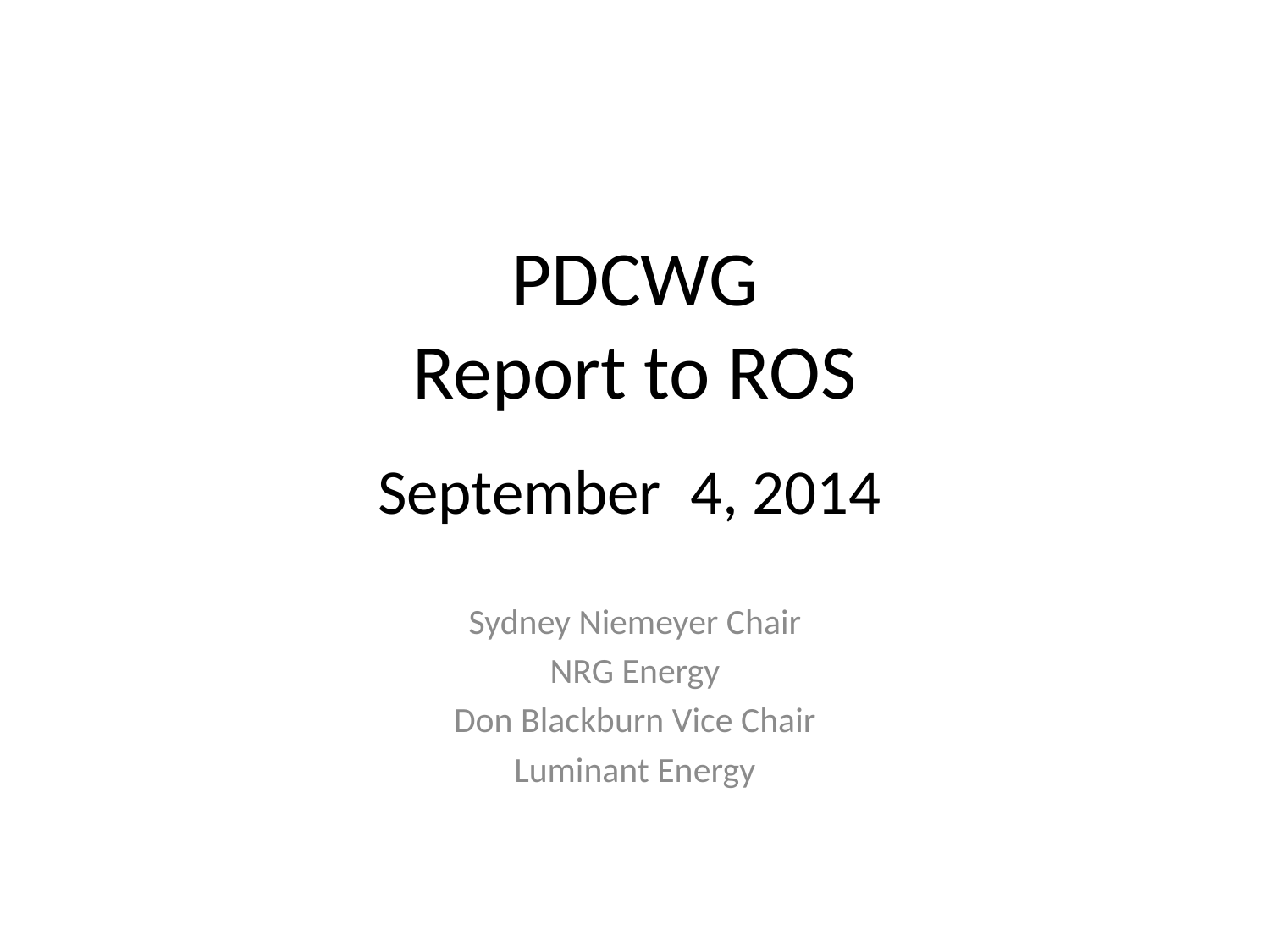

# PDCWG Report to ROS
September  4, 2014
Sydney Niemeyer Chair
NRG Energy
Don Blackburn Vice Chair
Luminant Energy